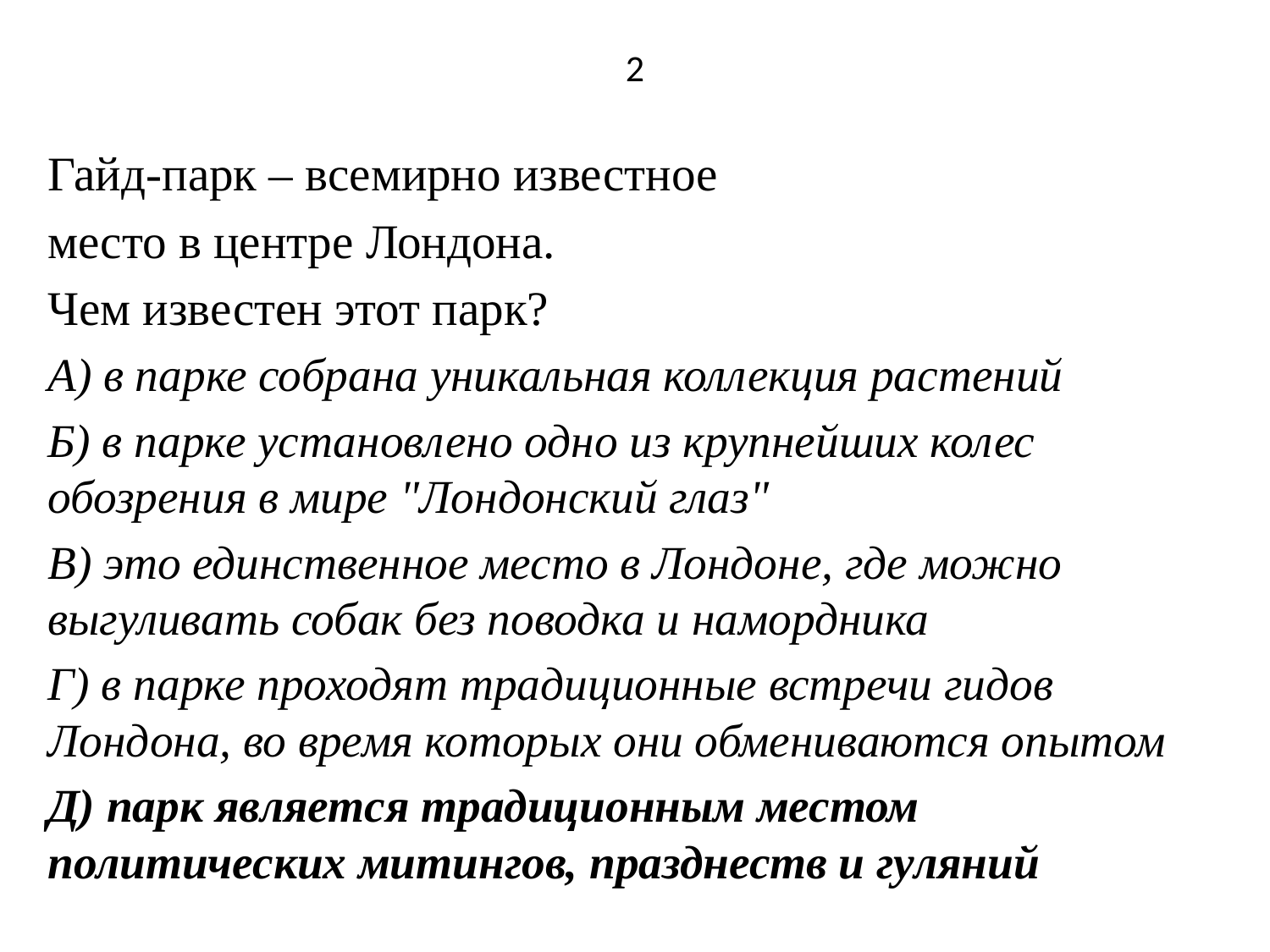

# 2
Гайд-парк – всемирно известное
место в центре Лондона.
Чем известен этот парк?
А) в парке собрана уникальная коллекция растений
Б) в парке установлено одно из крупнейших колес обозрения в мире "Лондонский глаз"
В) это единственное место в Лондоне, где можно выгуливать собак без поводка и намордника
Г) в парке проходят традиционные встречи гидов Лондона, во время которых они обмениваются опытом
Д) парк является традиционным местом политических митингов, празднеств и гуляний